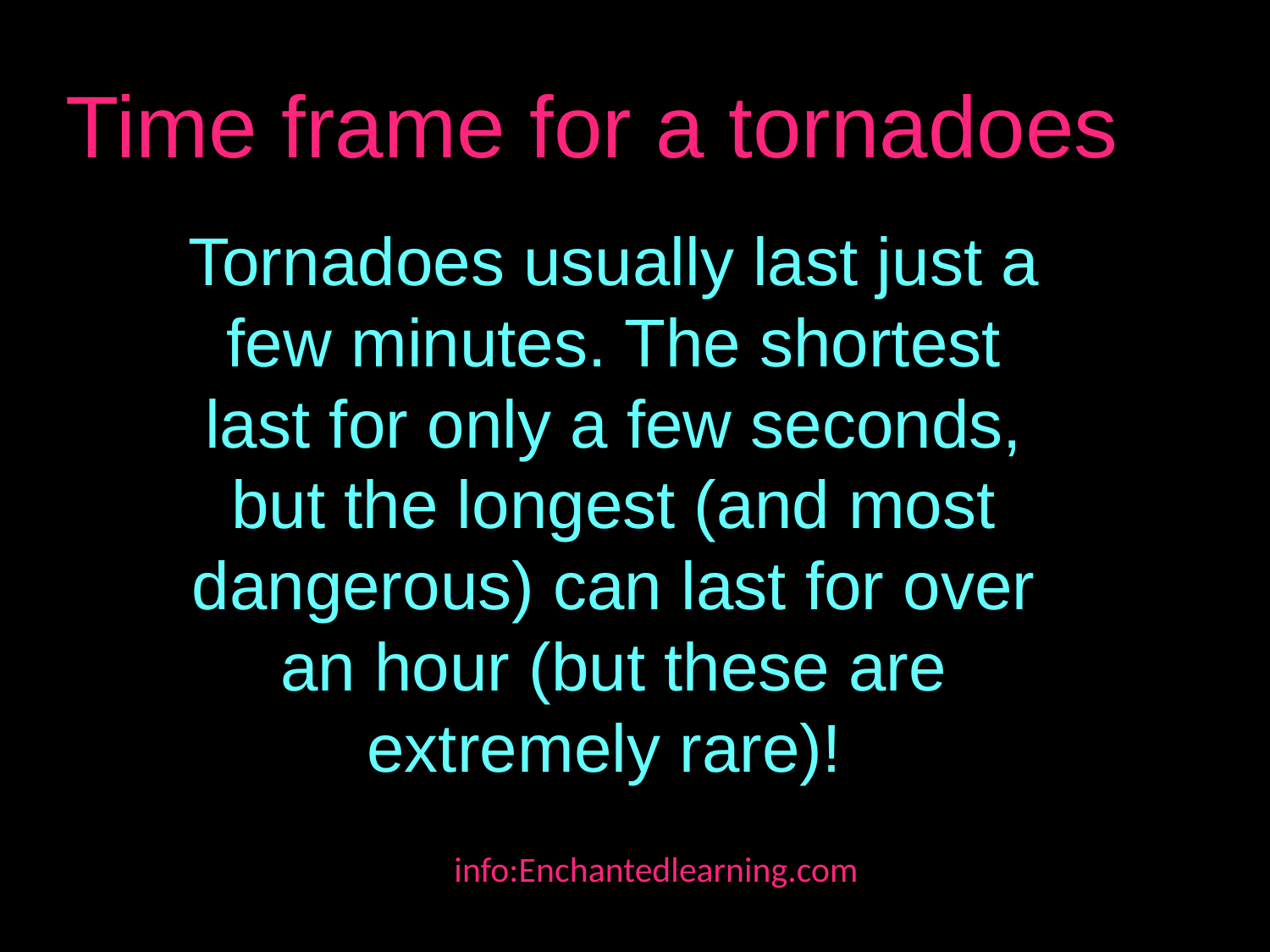

# Time frame for a tornadoes
Tornadoes usually last just a few minutes. The shortest last for only a few seconds, but the longest (and most dangerous) can last for over an hour (but these are extremely rare)!

info:Enchantedlearning.com